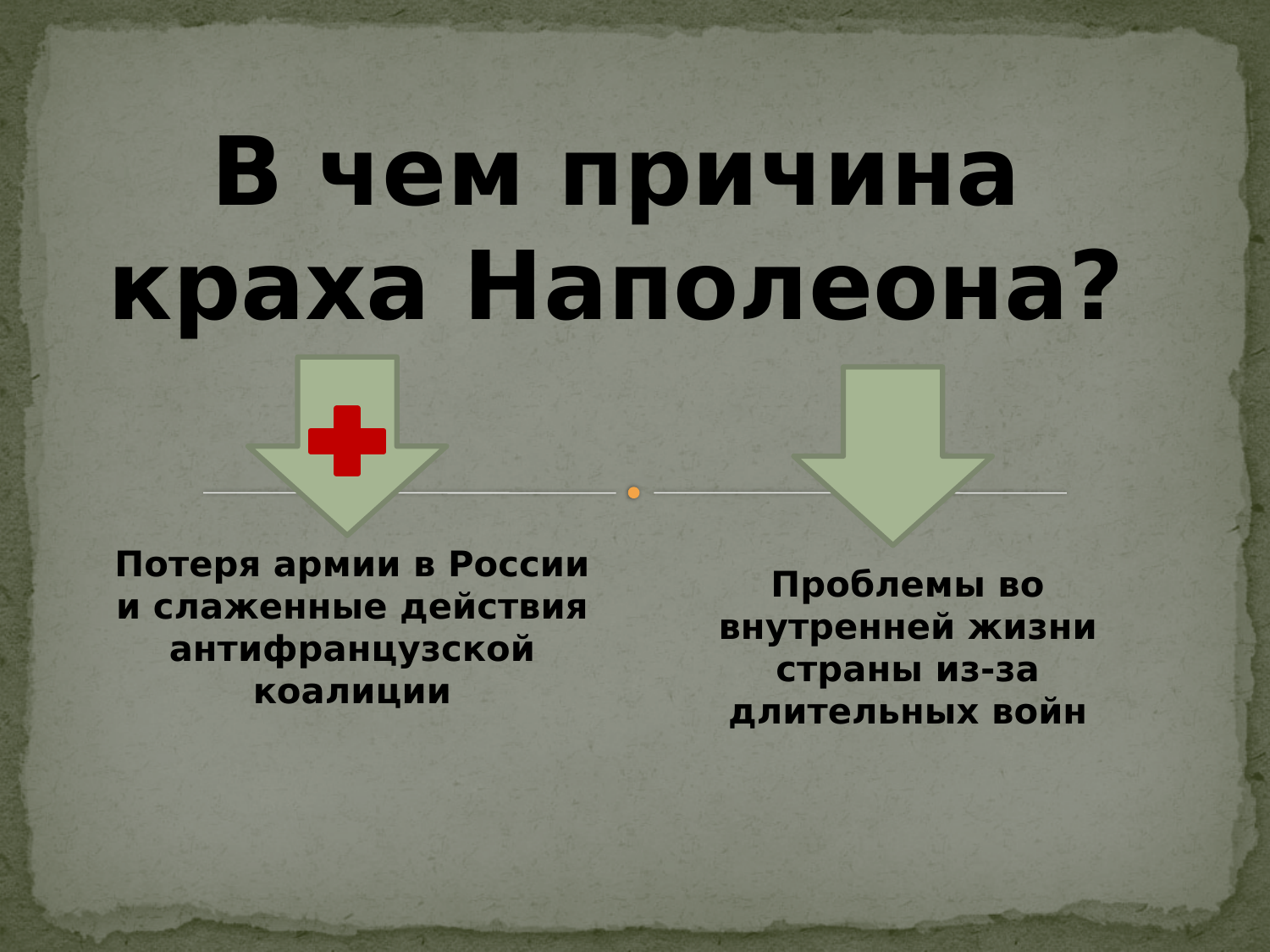

# В чем причина краха Наполеона?

Потеря армии в России и слаженные действия антифранцузской коалиции
Проблемы во внутренней жизни страны из-за длительных войн